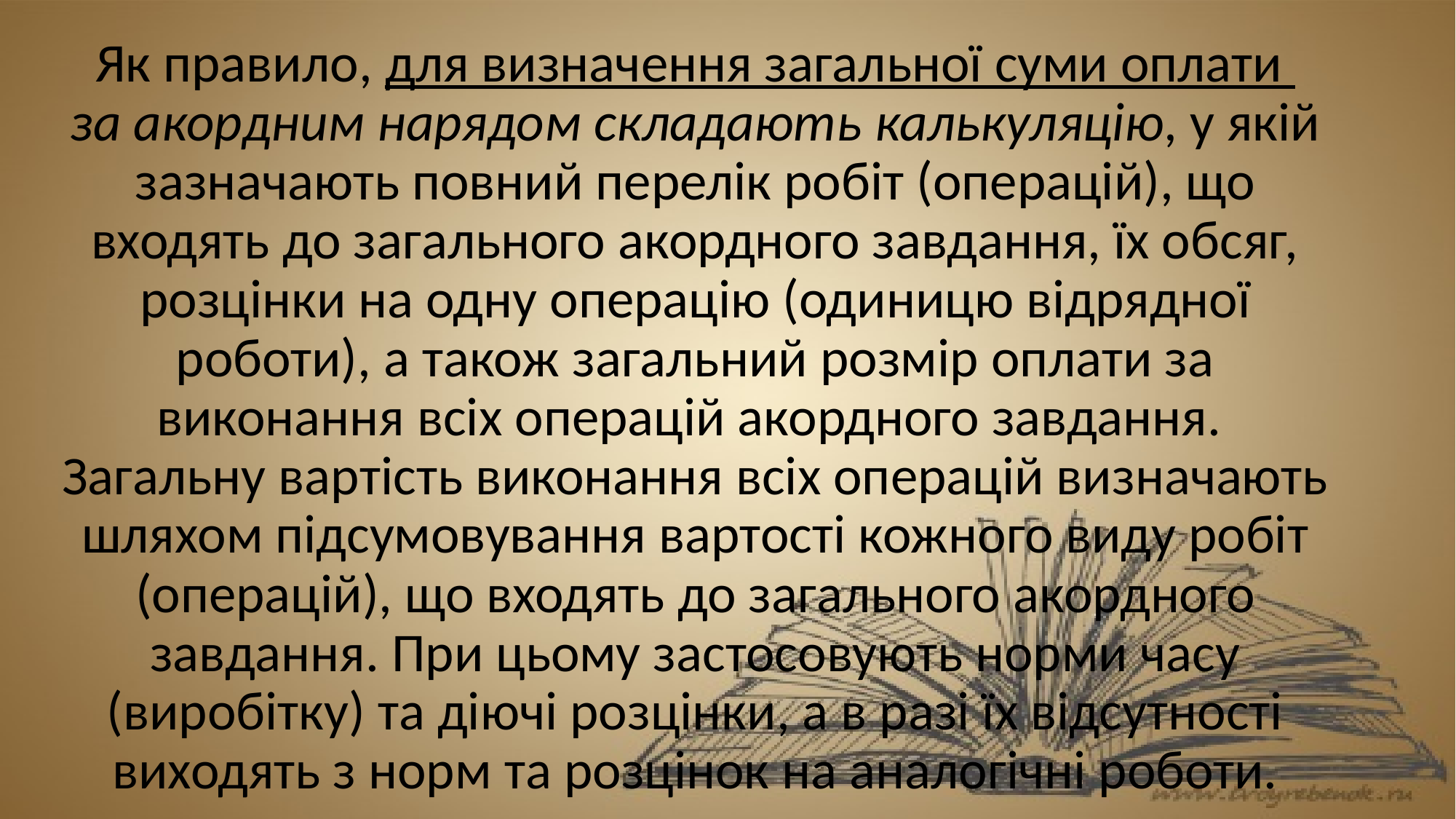

# Як правило, для визначення загальної суми оплати за акордним нарядом складають калькуляцію, у якій зазначають повний перелік робіт (операцій), що входять до загального акордного завдання, їх обсяг, розцінки на одну операцію (одиницю відрядної роботи), а також загальний розмір оплати за виконання всіх операцій акордного завдання. Загальну вартість виконання всіх операцій визначають шляхом підсумовування вартості кожного виду робіт (операцій), що входять до загального акордного завдання. При цьому застосовують норми часу (виробітку) та діючі розцінки, а в разі їх відсутності виходять з норм та розцінок на аналогічні роботи.